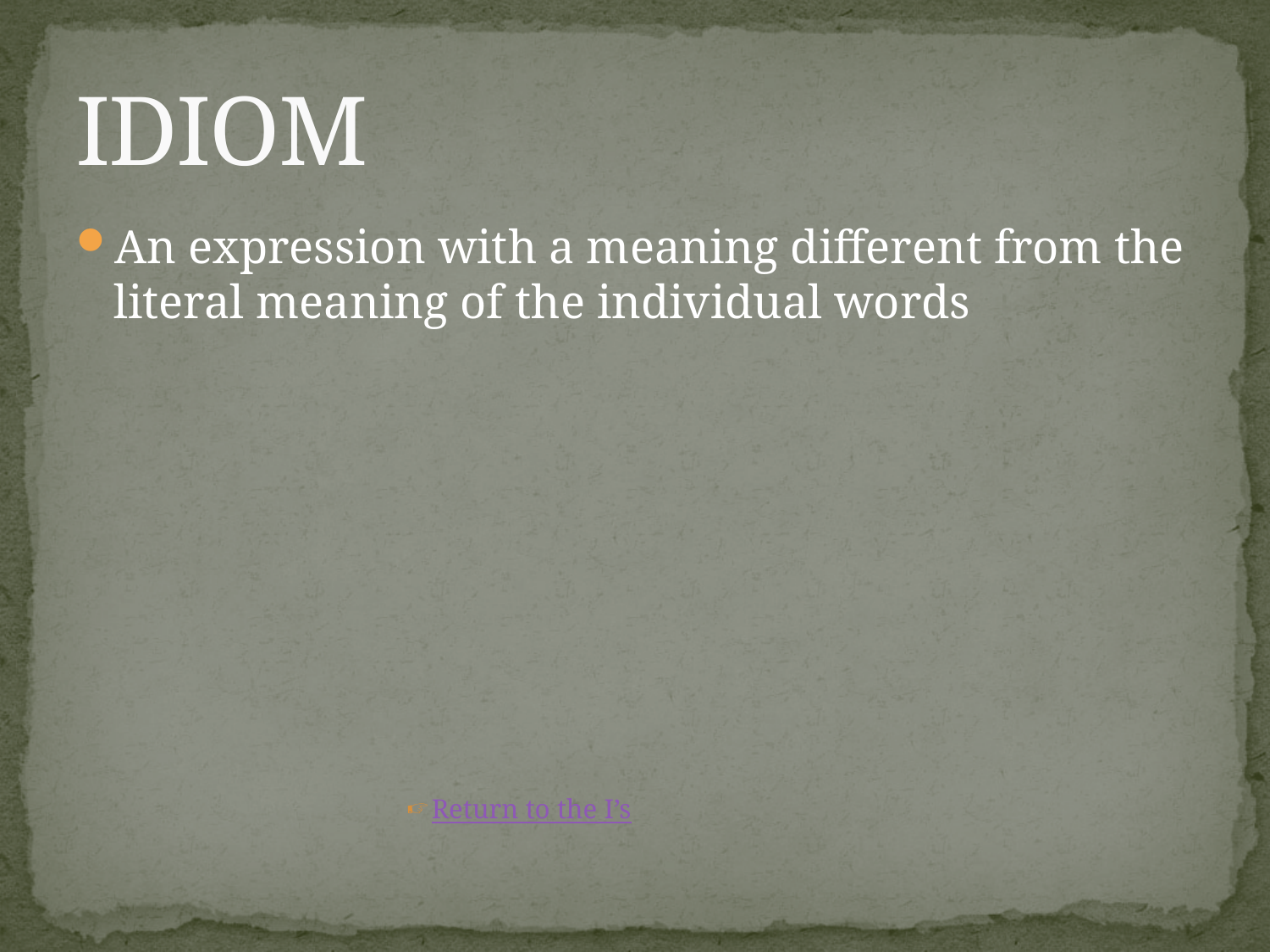

# IDIOM
An expression with a meaning different from the literal meaning of the individual words

Return to the I’s